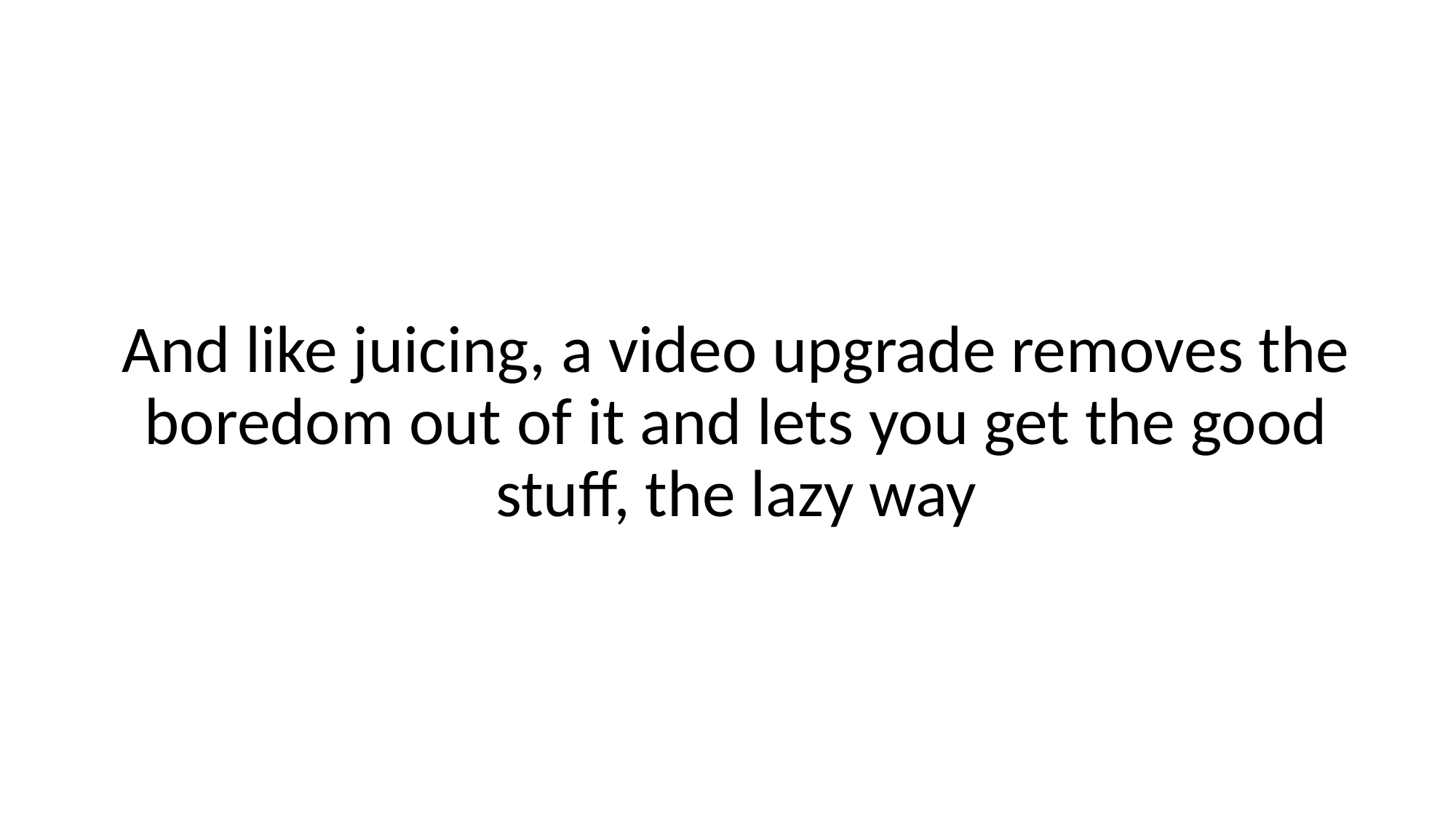

And like juicing, a video upgrade removes the boredom out of it and lets you get the good stuff, the lazy way